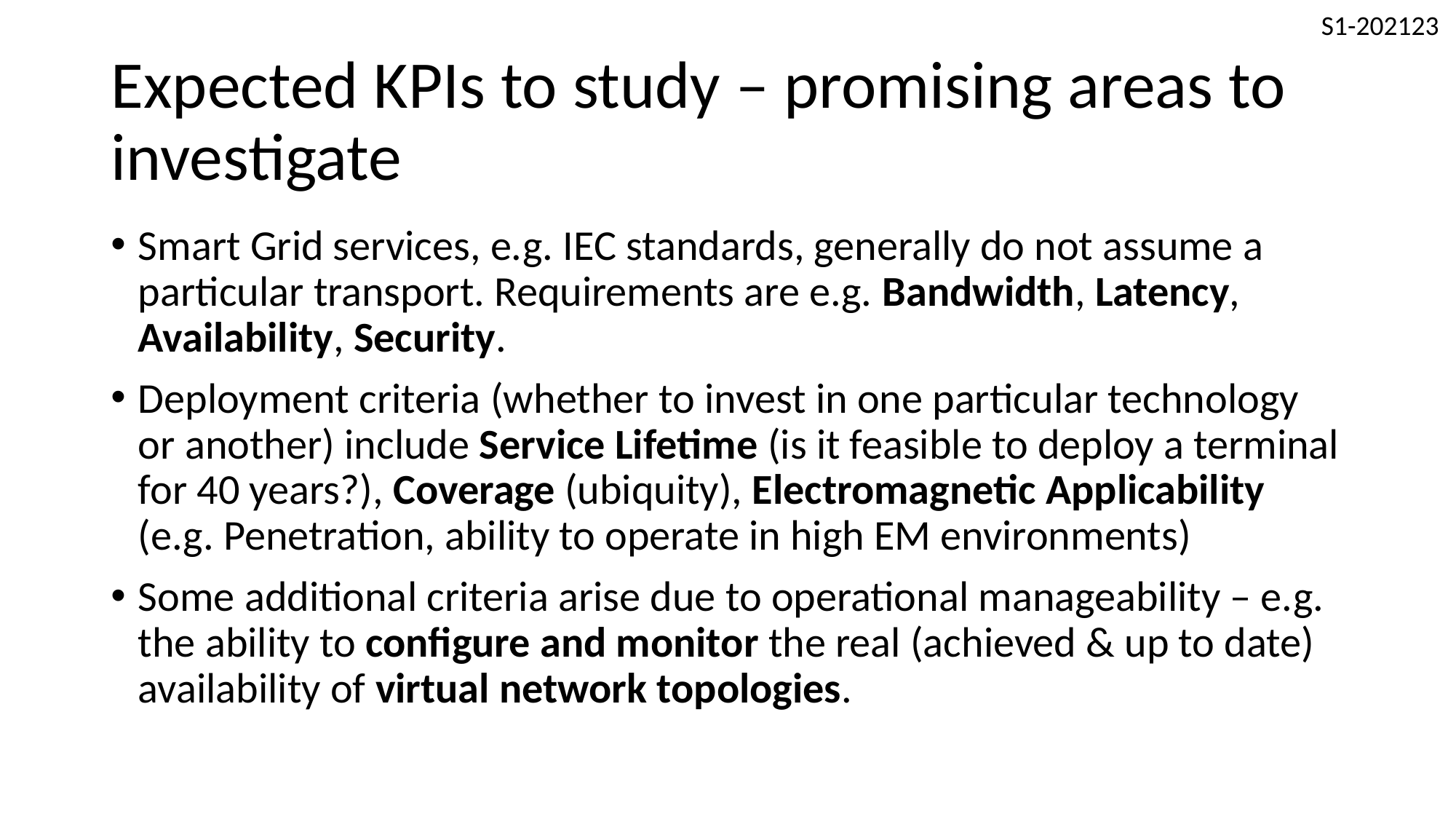

S1-202123
# Expected KPIs to study – promising areas to investigate
Smart Grid services, e.g. IEC standards, generally do not assume a particular transport. Requirements are e.g. Bandwidth, Latency, Availability, Security.
Deployment criteria (whether to invest in one particular technology or another) include Service Lifetime (is it feasible to deploy a terminal for 40 years?), Coverage (ubiquity), Electromagnetic Applicability (e.g. Penetration, ability to operate in high EM environments)
Some additional criteria arise due to operational manageability – e.g. the ability to configure and monitor the real (achieved & up to date) availability of virtual network topologies.